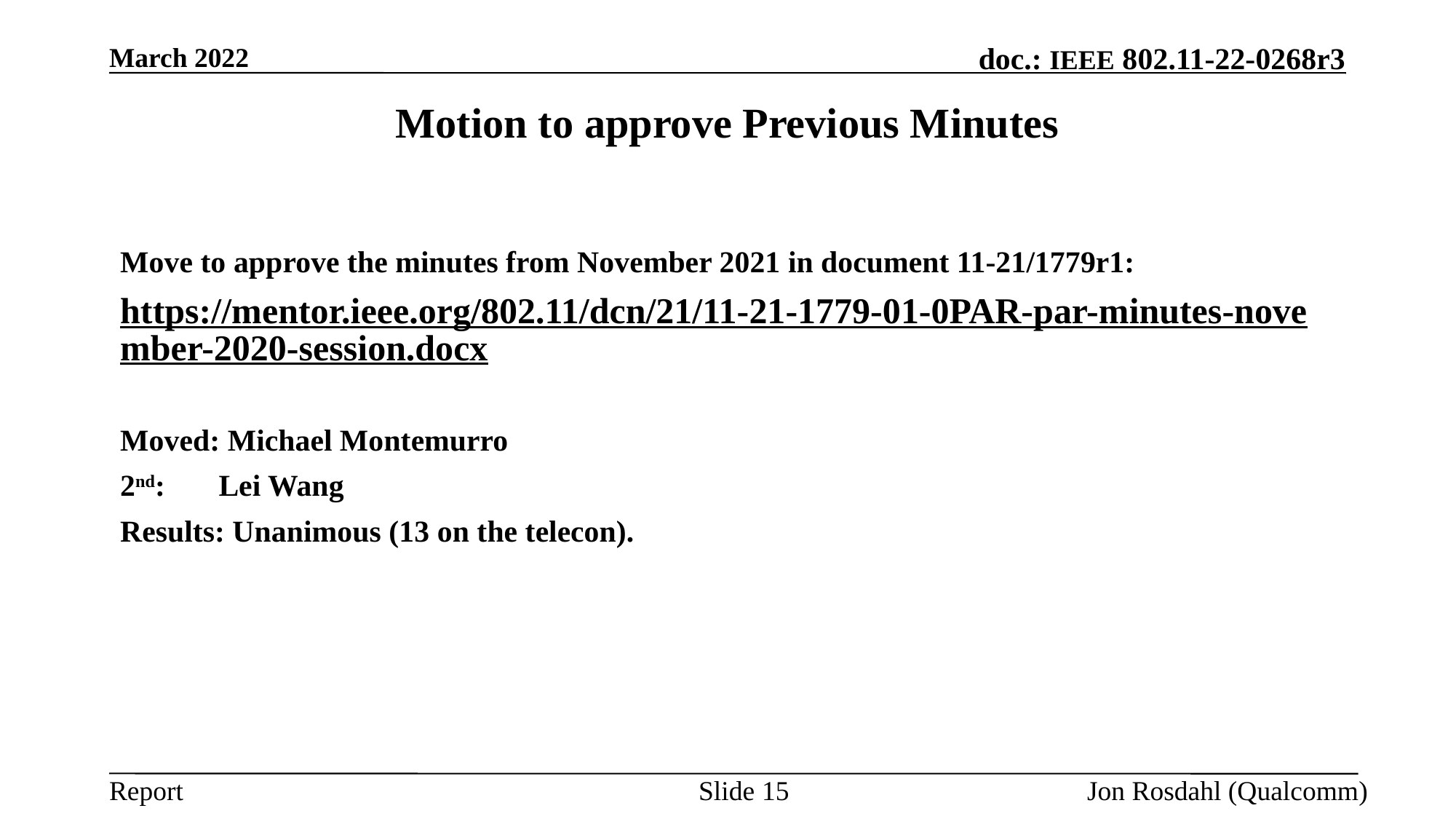

March 2022
# Motion to approve Previous Minutes
Move to approve the minutes from November 2021 in document 11-21/1779r1:
https://mentor.ieee.org/802.11/dcn/21/11-21-1779-01-0PAR-par-minutes-november-2020-session.docx
Moved: Michael Montemurro
2nd:       Lei Wang
Results: Unanimous (13 on the telecon).

Slide 15
Jon Rosdahl (Qualcomm)